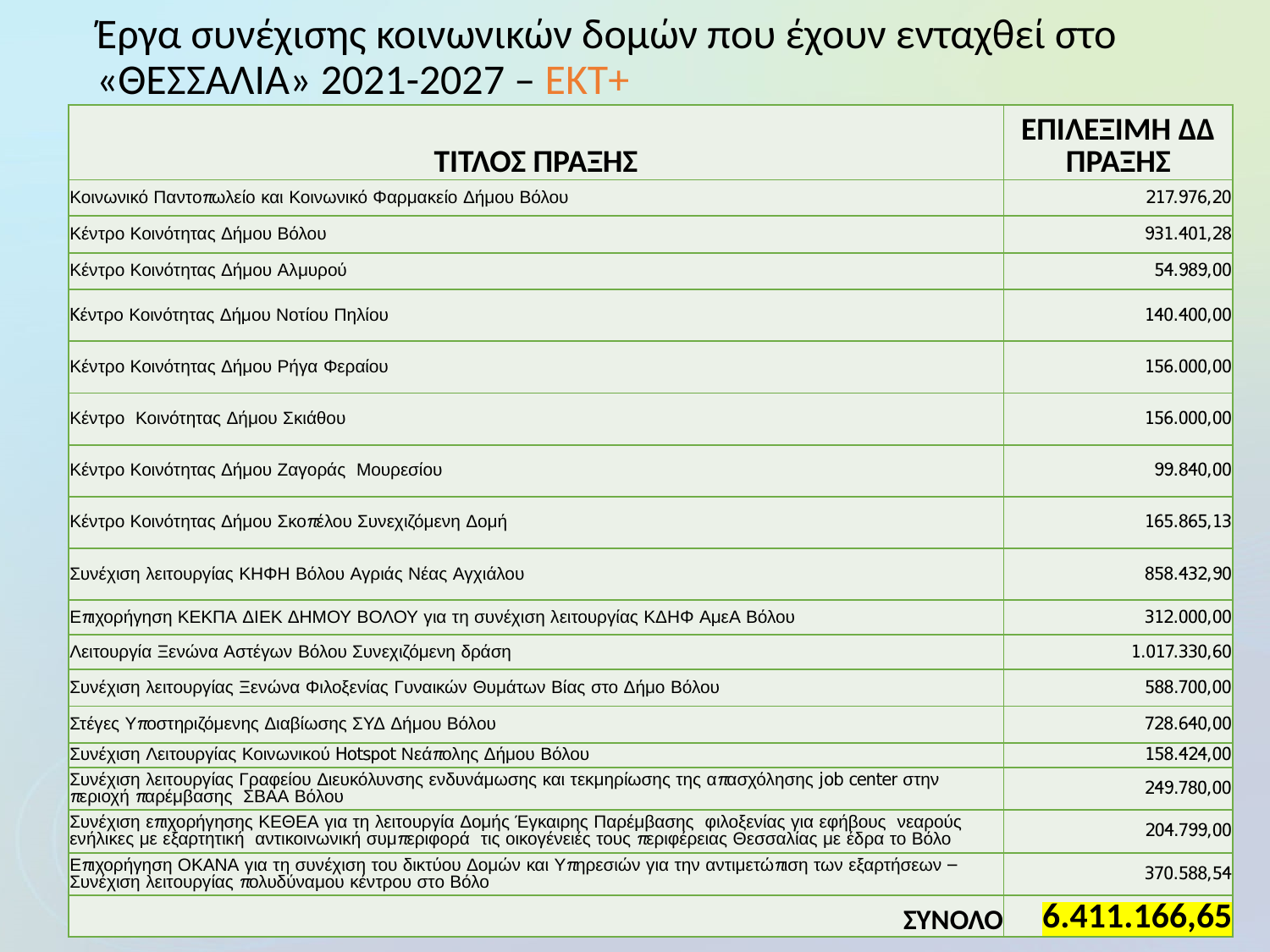

# Έργα συνέχισης κοινωνικών δομών που έχουν ενταχθεί στο «ΘΕΣΣΑΛΙΑ» 2021-2027 – ΕΚΤ+
| ΤΙΤΛΟΣ ΠΡΑΞΗΣ | ΕΠΙΛΕΞΙΜΗ ΔΔ ΠΡΑΞΗΣ |
| --- | --- |
| Κοινωνικό Παντοπωλείο και Κοινωνικό Φαρμακείο Δήμου Βόλου | 217.976,20 |
| Κέντρο Κοινότητας Δήμου Βόλου | 931.401,28 |
| Κέντρο Κοινότητας Δήμου Αλμυρού | 54.989,00 |
| Kέντρο Κοινότητας Δήμου Νοτίου Πηλίου | 140.400,00 |
| Κέντρο Κοινότητας Δήμου Ρήγα Φεραίου | 156.000,00 |
| Κέντρο Κοινότητας Δήμου Σκιάθου | 156.000,00 |
| Κέντρο Κοινότητας Δήμου Ζαγοράς Μουρεσίου | 99.840,00 |
| Κέντρο Κοινότητας Δήμου Σκοπέλου Συνεχιζόμενη Δομή | 165.865,13 |
| Συνέχιση λειτουργίας ΚΗΦΗ Βόλου Αγριάς Νέας Αγχιάλου | 858.432,90 |
| Επιχορήγηση ΚΕΚΠΑ ΔΙΕΚ ΔΗΜΟΥ ΒΟΛΟΥ για τη συνέχιση λειτουργίας ΚΔΗΦ ΑμεΑ Βόλου | 312.000,00 |
| Λειτουργία Ξενώνα Αστέγων Βόλου Συνεχιζόμενη δράση | 1.017.330,60 |
| Συνέχιση λειτουργίας Ξενώνα Φιλοξενίας Γυναικών Θυμάτων Βίας στο Δήμο Βόλου | 588.700,00 |
| Στέγες Υποστηριζόμενης Διαβίωσης ΣΥΔ Δήμου Βόλου | 728.640,00 |
| Συνέχιση Λειτουργίας Κοινωνικού Hotspot Νεάπολης Δήμου Βόλου | 158.424,00 |
| Συνέχιση λειτουργίας Γραφείου Διευκόλυνσης ενδυνάμωσης και τεκμηρίωσης της απασχόλησης job center στην περιοχή παρέμβασης ΣΒΑΑ Βόλου | 249.780,00 |
| Συνέχιση επιχορήγησης ΚΕΘΕΑ για τη λειτουργία Δομής Έγκαιρης Παρέμβασης φιλοξενίας για εφήβους νεαρούς ενήλικες με εξαρτητική αντικοινωνική συμπεριφορά τις οικογένειές τους περιφέρειας Θεσσαλίας με έδρα το Βόλο | 204.799,00 |
| Επιχορήγηση ΟΚΑΝΑ για τη συνέχιση του δικτύου Δομών και Υπηρεσιών για την αντιμετώπιση των εξαρτήσεων – Συνέχιση λειτουργίας πολυδύναμου κέντρου στο Βόλο | 370.588,54 |
| ΣΥΝΟΛΟ | 6.411.166,65 |